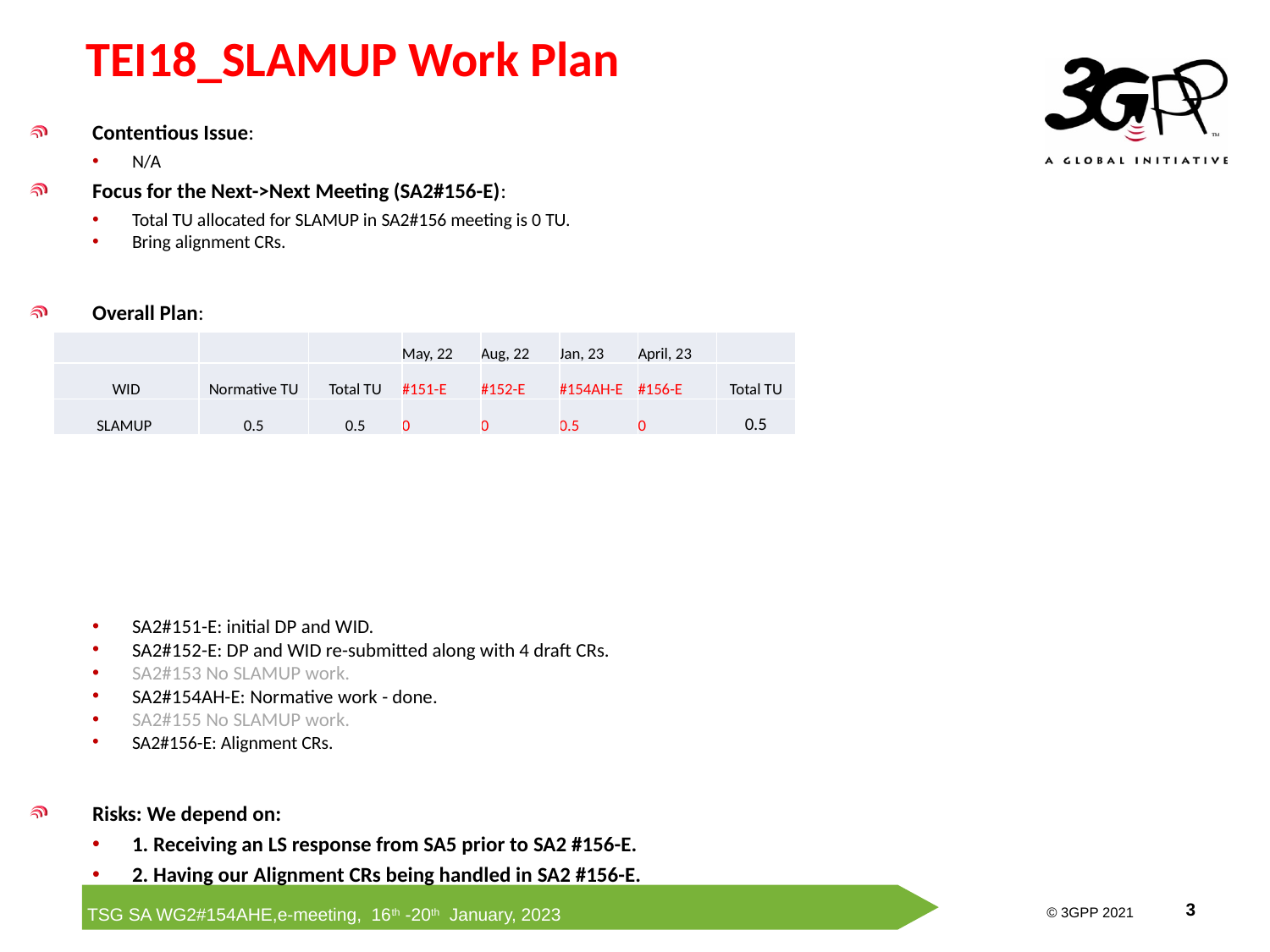

# TEI18_SLAMUP Work Plan
Contentious Issue:
N/A
Focus for the Next->Next Meeting (SA2#156-E):
Total TU allocated for SLAMUP in SA2#156 meeting is 0 TU.
Bring alignment CRs.

Overall Plan:

SA2#151-E: initial DP and WID.
SA2#152-E: DP and WID re-submitted along with 4 draft CRs.
SA2#153 No SLAMUP work.
SA2#154AH-E: Normative work - done.
SA2#155 No SLAMUP work.
SA2#156-E: Alignment CRs.

Risks: We depend on:
1. Receiving an LS response from SA5 prior to SA2 #156-E.
2. Having our Alignment CRs being handled in SA2 #156-E.

|  |  |  | May, 22 | Aug, 22 | Jan, 23 | April, 23 |  |
| --- | --- | --- | --- | --- | --- | --- | --- |
| WID | Normative TU | Total TU | #151-E | #152-E | #154AH-E | #156-E | Total TU |
| SLAMUP | 0.5 | 0.5 | 0 | 0 | 0.5 | 0 | 0.5 |